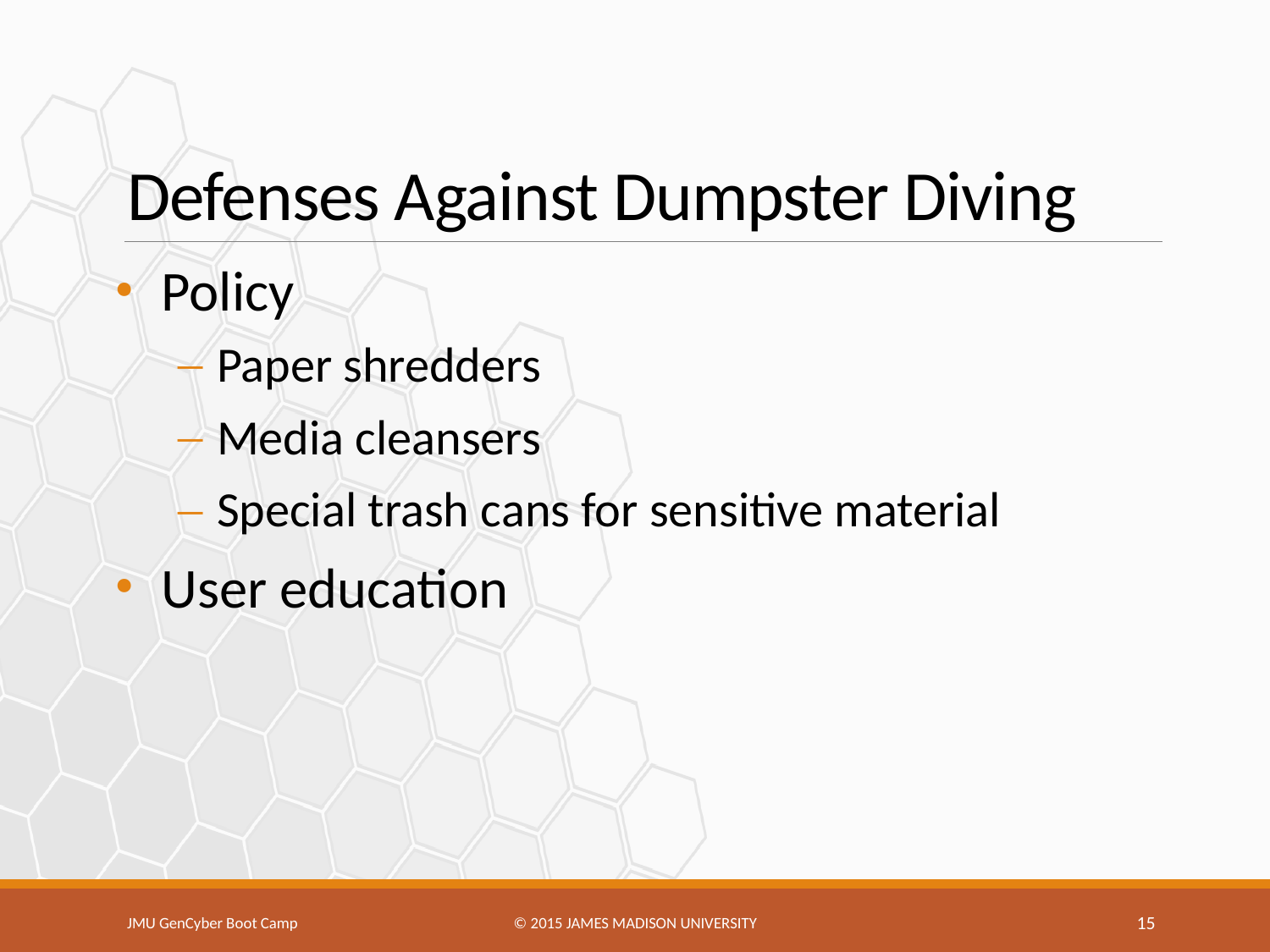

# Defenses Against Dumpster Diving
Policy
Paper shredders
Media cleansers
Special trash cans for sensitive material
User education
JMU GenCyber Boot Camp
© 2015 James Madison university
15